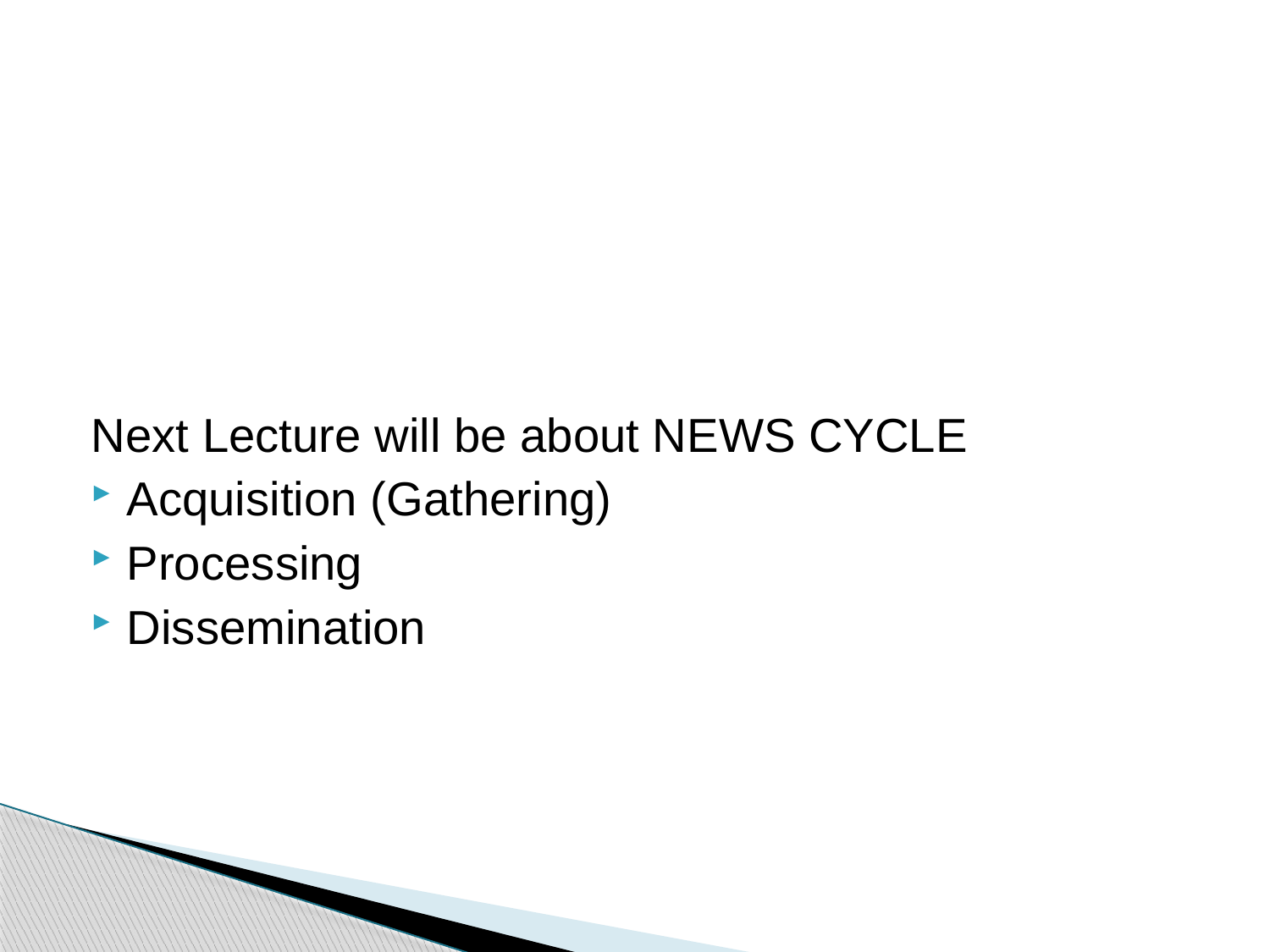

#

Next Lecture will be about NEWS CYCLE
Acquisition (Gathering)
Processing
Dissemination